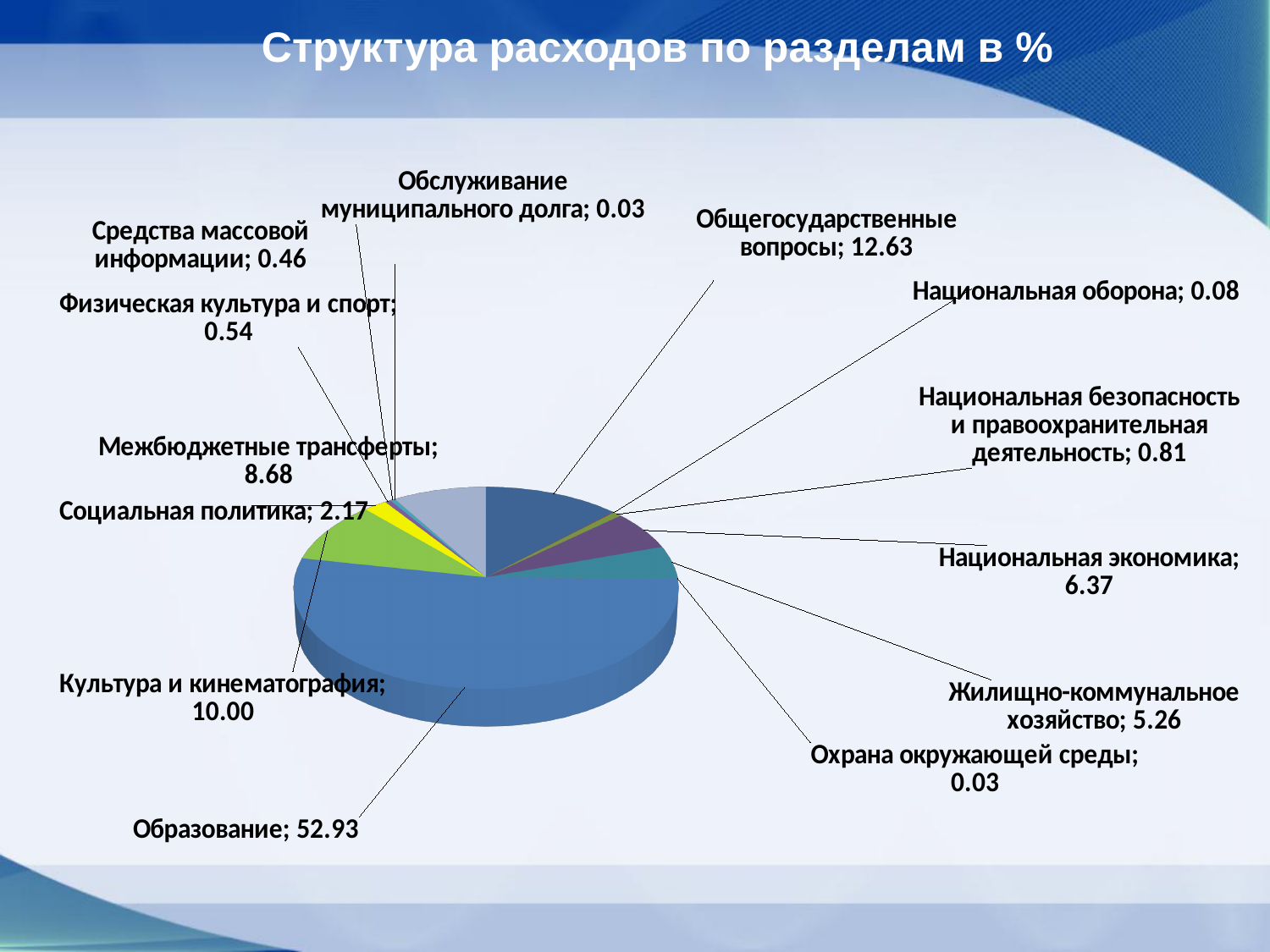

Структура расходов по разделам в %

[unsupported chart]